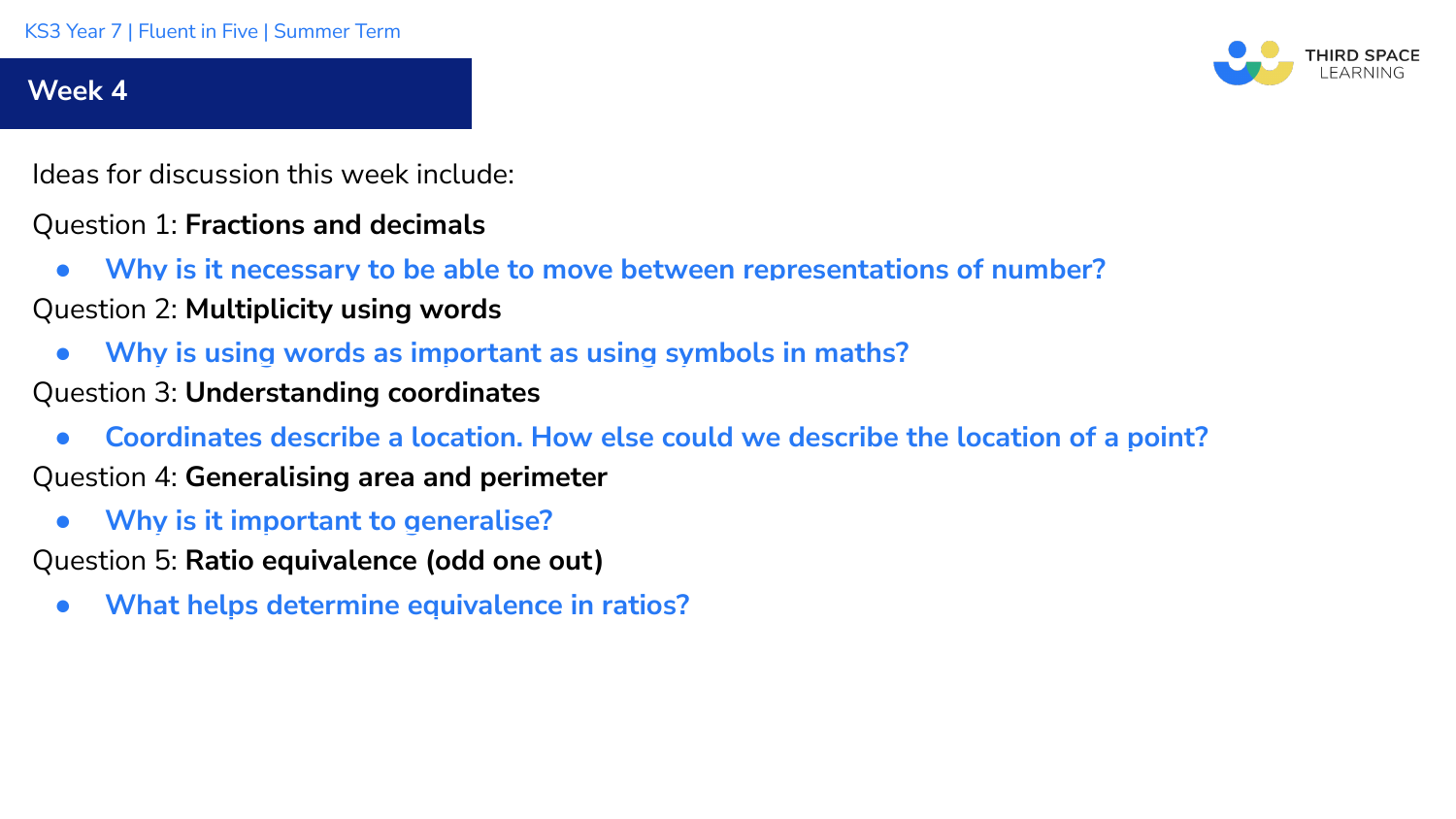

Week 4
| Ideas for discussion this week include: |
| --- |
| Question 1: Fractions and decimals Why is it necessary to be able to move between representations of number? |
| Question 2: Multiplicity using words Why is using words as important as using symbols in maths? |
| Question 3: Understanding coordinates Coordinates describe a location. How else could we describe the location of a point? |
| Question 4: Generalising area and perimeter Why is it important to generalise? |
| Question 5: Ratio equivalence (odd one out) What helps determine equivalence in ratios? |